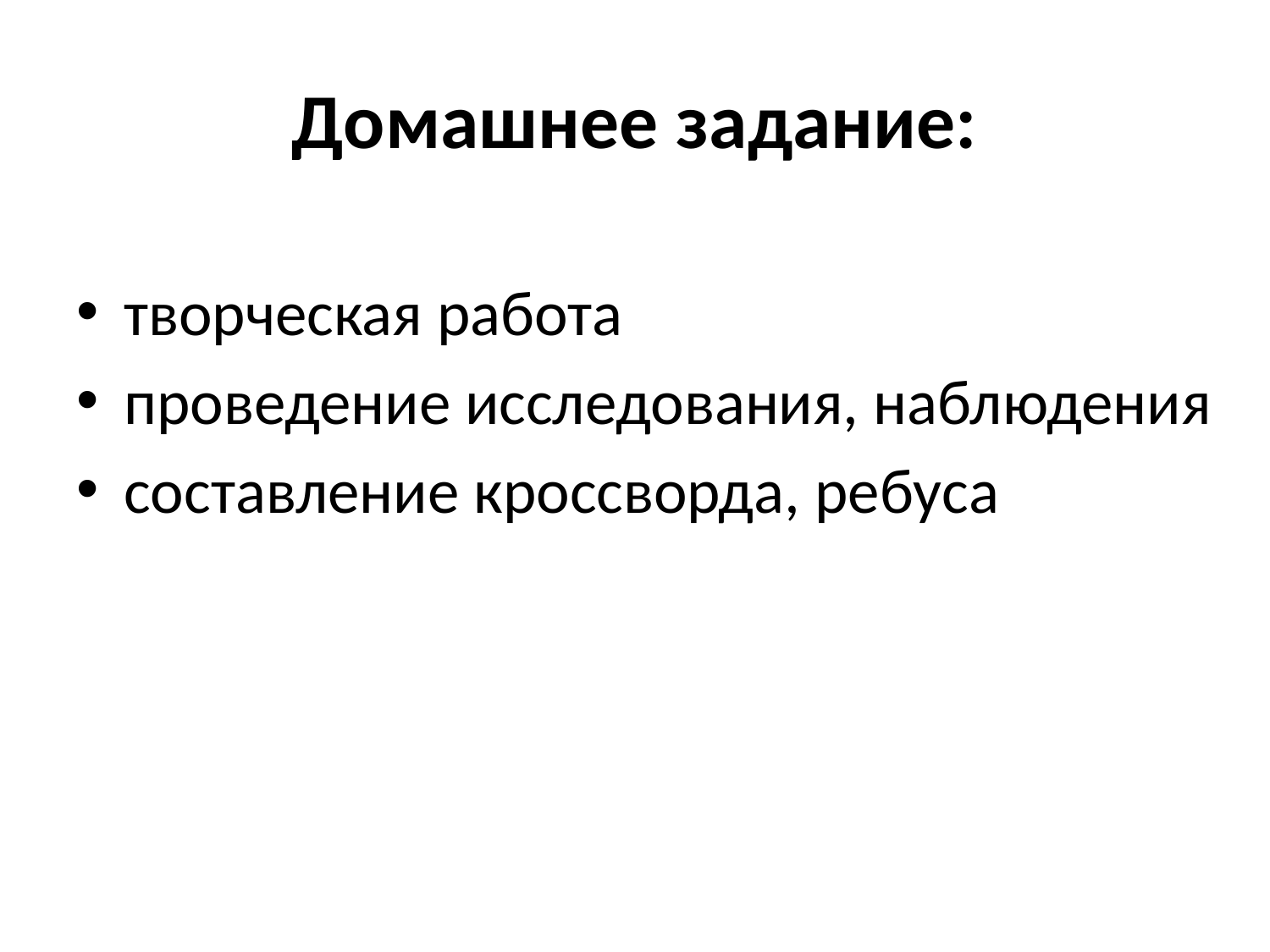

# Домашнее задание:
творческая работа
проведение исследования, наблюдения
составление кроссворда, ребуса